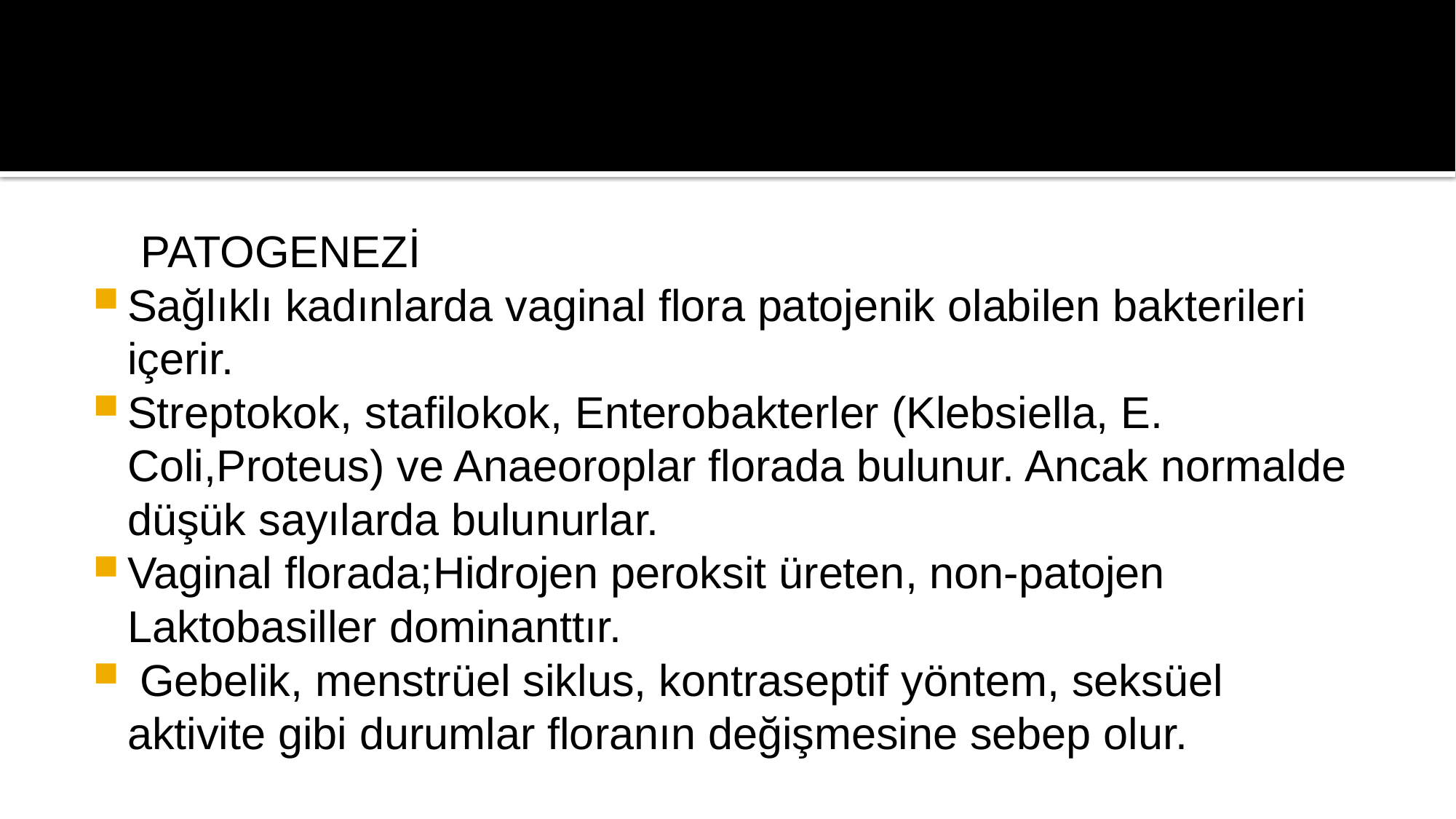

PATOGENEZİ
Sağlıklı kadınlarda vaginal flora patojenik olabilen bakterileri içerir.
Streptokok, stafilokok, Enterobakterler (Klebsiella, E. Coli,Proteus) ve Anaeoroplar florada bulunur. Ancak normalde düşük sayılarda bulunurlar.
Vaginal florada;Hidrojen peroksit üreten, non-patojen Laktobasiller dominanttır.
 Gebelik, menstrüel siklus, kontraseptif yöntem, seksüel aktivite gibi durumlar floranın değişmesine sebep olur.